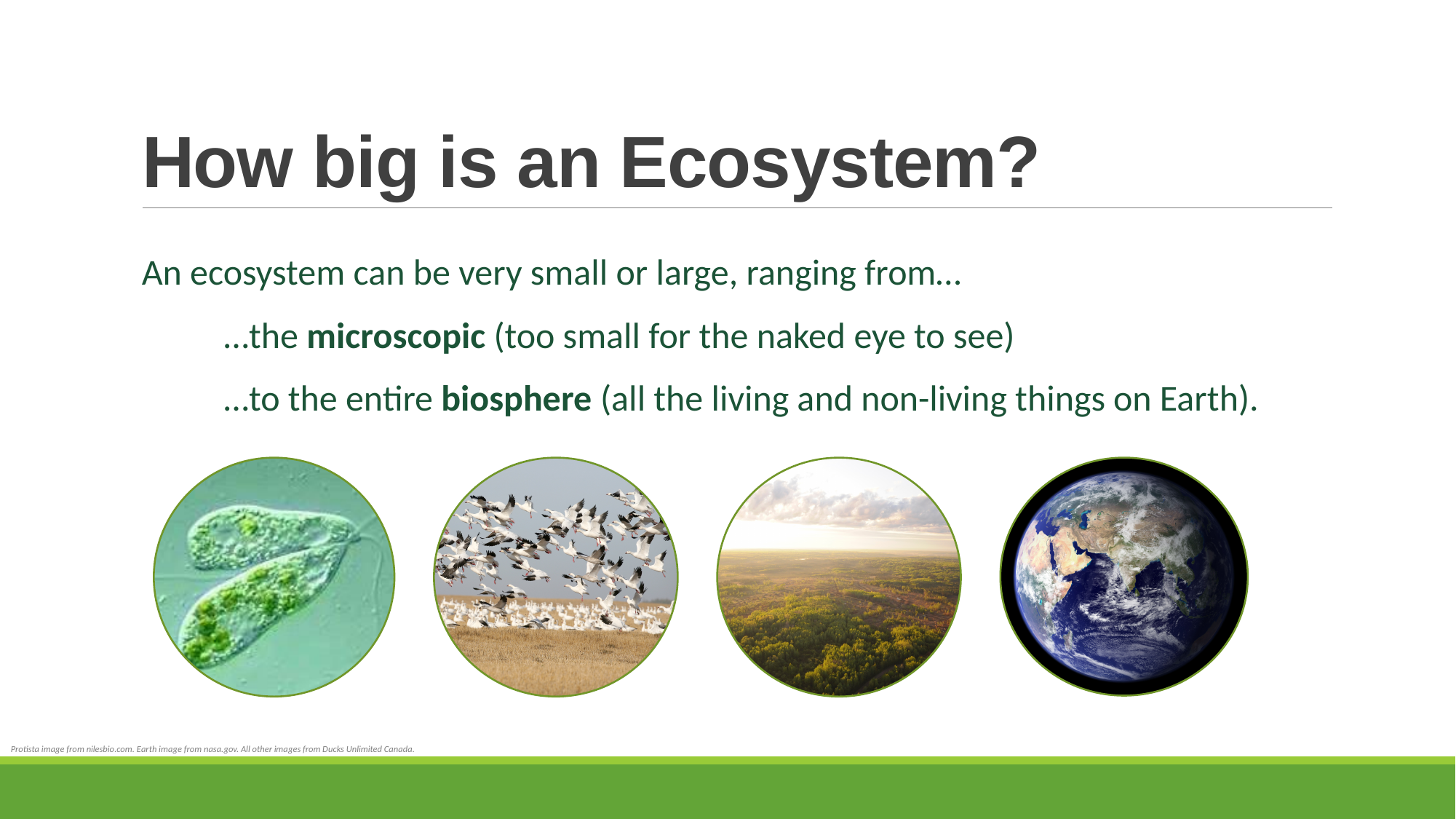

# How big is an Ecosystem?
An ecosystem can be very small or large, ranging from…
 …the microscopic (too small for the naked eye to see)
 …to the entire biosphere (all the living and non-living things on Earth).

Protista image from nilesbio.com. Earth image from nasa.gov. All other images from Ducks Unlimited Canada.